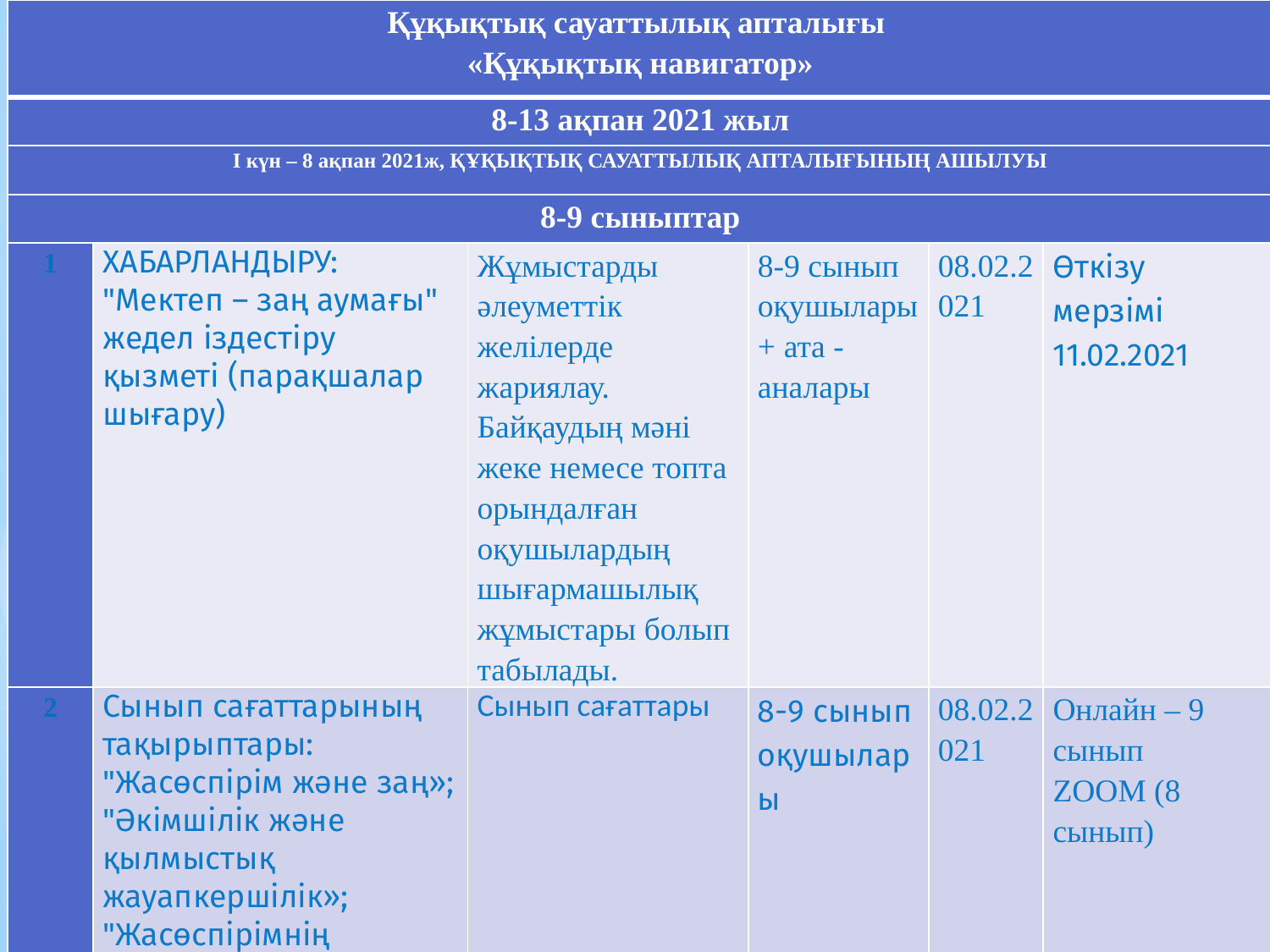

| Құқықтық сауаттылық апталығы «Құқықтық навигатор» |  |  |  |  |  |
| --- | --- | --- | --- | --- | --- |
| 8-13 ақпан 2021 жыл |  |  |  |  |  |
| І күн – 8 ақпан 2021ж, ҚҰҚЫҚТЫҚ САУАТТЫЛЫҚ АПТАЛЫҒЫНЫҢ АШЫЛУЫ |  |  |  |  |  |
| 8-9 сыныптар |  |  |  |  |  |
| 1 | ХАБАРЛАНДЫРУ: "Мектеп – заң аумағы" жедел іздестіру қызметі (парақшалар шығару) | Жұмыстарды әлеуметтік желілерде жариялау. Байқаудың мәні жеке немесе топта орындалған оқушылардың шығармашылық жұмыстары болып табылады. | 8-9 сынып оқушылары + ата -аналары | 08.02.2021 | Өткізу мерзімі 11.02.2021 |
| 2 | Сынып сағаттарының тақырыптары: "Жасөспірім және заң»; "Әкімшілік және қылмыстық жауапкершілік»; "Жасөспірімнің құқықтары мен міндеттері», "Жасөспірім мен ересек арасындағы қарым-қатынас», "Өз әлеміңді жаса», "Адам өзіне жау болған кезде», "Өз іс-әрекеттеріңізге жауапты болуды қалай үйренуге болады?», "Біз оқушыларға арналған ережелерді қалай орындаймыз?» "Оқушылардың мінез-құлық ережелері. Олар не үшін қажет?» (таңдау тақырыбы) | Сынып сағаттары | 8-9 сынып оқушылары | 08.02.2021 | Онлайн – 9 сынып ZOOM (8 сынып) |